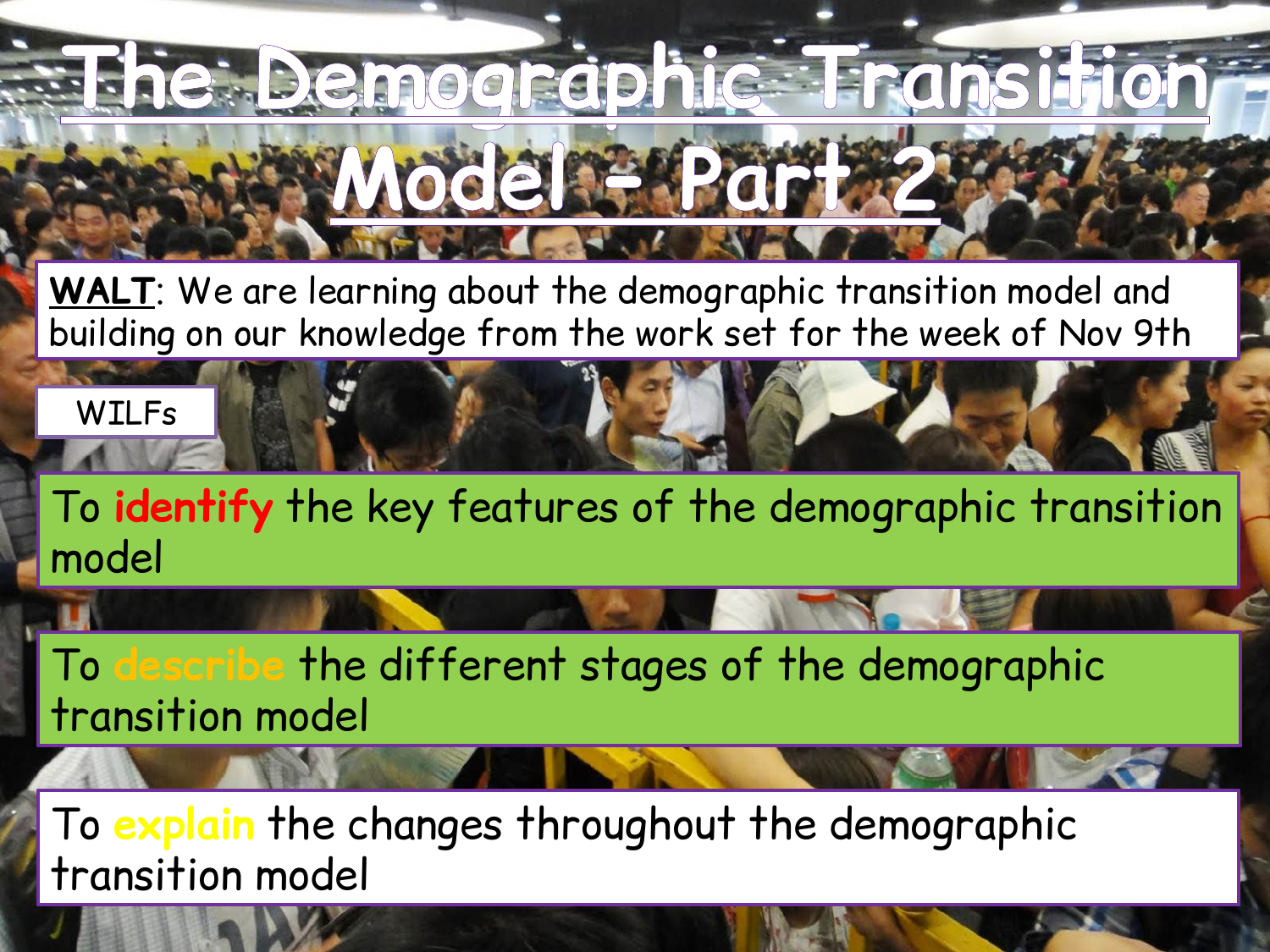

The Demographic Transition Model – Part 2
WALT: We are learning about the demographic transition model and building on our knowledge from the work set for the week of Nov 9th
WILFs
To identify the key features of the demographic transition model
To describe the different stages of the demographic transition model
To explain the changes throughout the demographic transition model